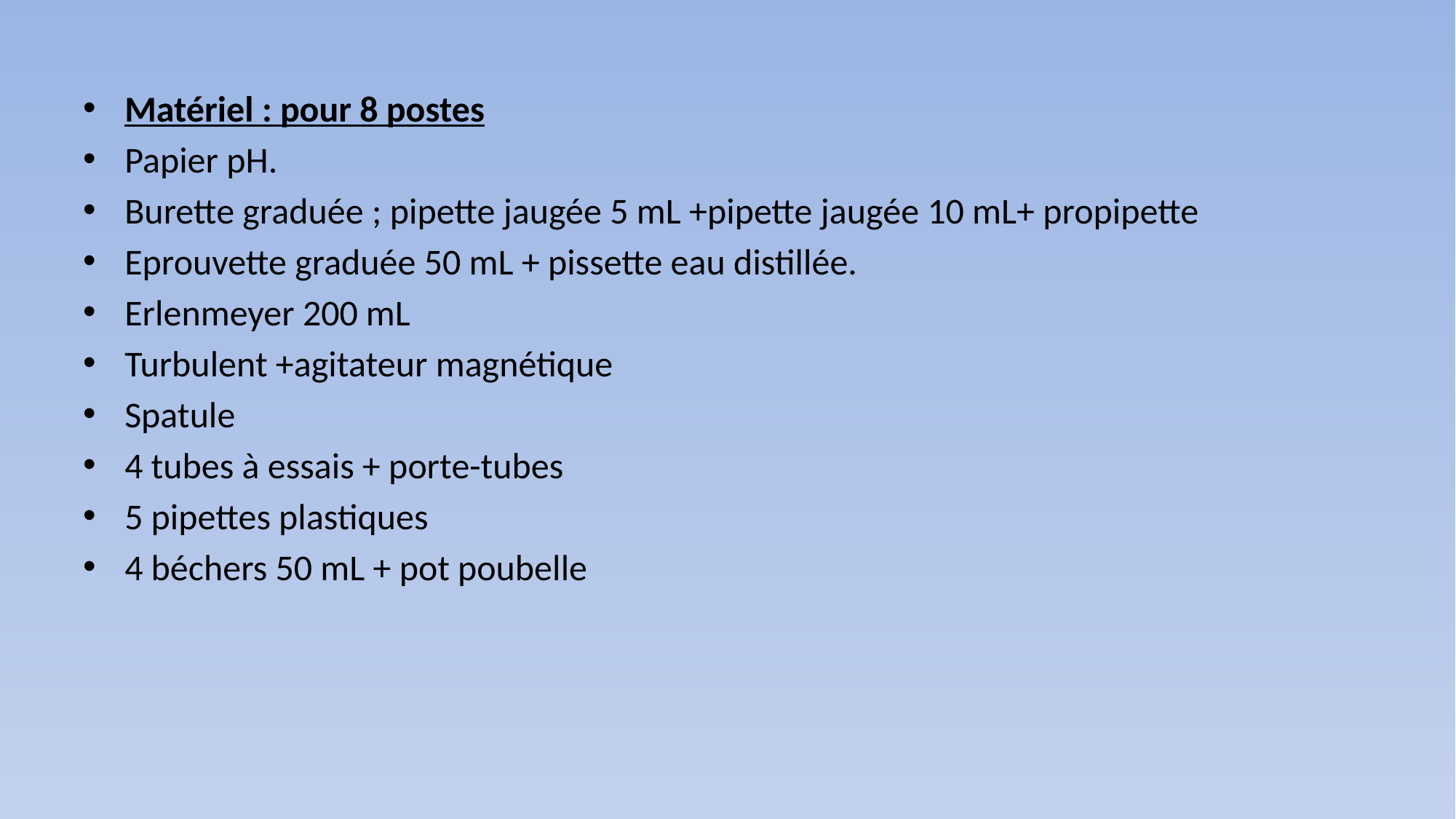

Matériel : pour 8 postes
Papier pH.
Burette graduée ; pipette jaugée 5 mL +pipette jaugée 10 mL+ propipette
Eprouvette graduée 50 mL + pissette eau distillée.
Erlenmeyer 200 mL
Turbulent +agitateur magnétique
Spatule
4 tubes à essais + porte-tubes
5 pipettes plastiques
4 béchers 50 mL + pot poubelle